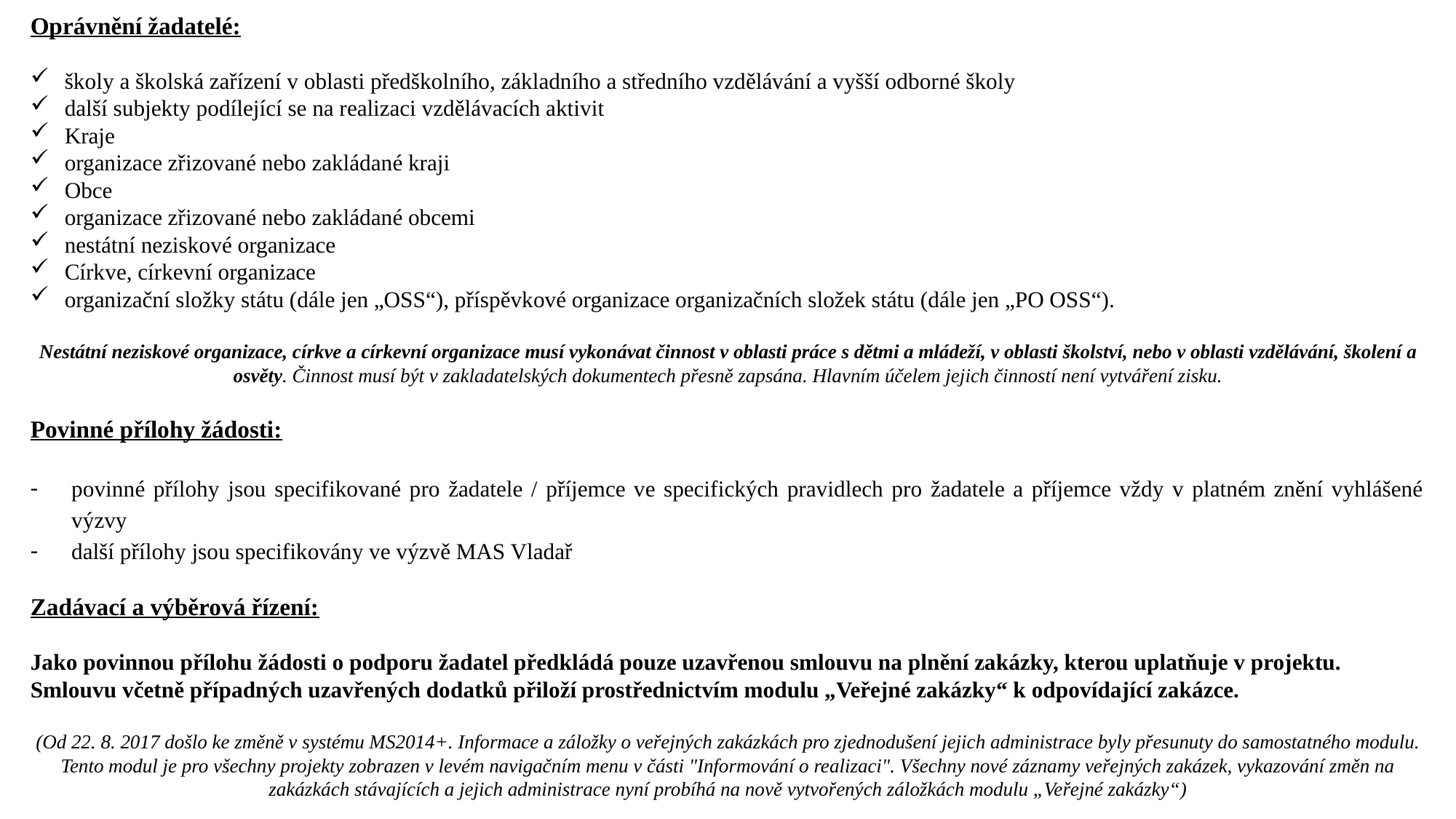

Oprávnění žadatelé:

školy a školská zařízení v oblasti předškolního, základního a středního vzdělávání a vyšší odborné školy
další subjekty podílející se na realizaci vzdělávacích aktivit
Kraje
organizace zřizované nebo zakládané kraji
Obce
organizace zřizované nebo zakládané obcemi
nestátní neziskové organizace
Církve, církevní organizace
organizační složky státu (dále jen „OSS“), příspěvkové organizace organizačních složek státu (dále jen „PO OSS“).

Nestátní neziskové organizace, církve a církevní organizace musí vykonávat činnost v oblasti práce s dětmi a mládeží, v oblasti školství, nebo v oblasti vzdělávání, školení a osvěty. Činnost musí být v zakladatelských dokumentech přesně zapsána. Hlavním účelem jejich činností není vytváření zisku.

Povinné přílohy žádosti:

povinné přílohy jsou specifikované pro žadatele / příjemce ve specifických pravidlech pro žadatele a příjemce vždy v platném znění vyhlášené výzvy
další přílohy jsou specifikovány ve výzvě MAS Vladař

Zadávací a výběrová řízení:

Jako povinnou přílohu žádosti o podporu žadatel předkládá pouze uzavřenou smlouvu na plnění zakázky, kterou uplatňuje v projektu. Smlouvu včetně případných uzavřených dodatků přiloží prostřednictvím modulu „Veřejné zakázky“ k odpovídající zakázce.

(Od 22. 8. 2017 došlo ke změně v systému MS2014+. Informace a záložky o veřejných zakázkách pro zjednodušení jejich administrace byly přesunuty do samostatného modulu. Tento modul je pro všechny projekty zobrazen v levém navigačním menu v části "Informování o realizaci". Všechny nové záznamy veřejných zakázek, vykazování změn na zakázkách stávajících a jejich administrace nyní probíhá na nově vytvořených záložkách modulu „Veřejné zakázky“)